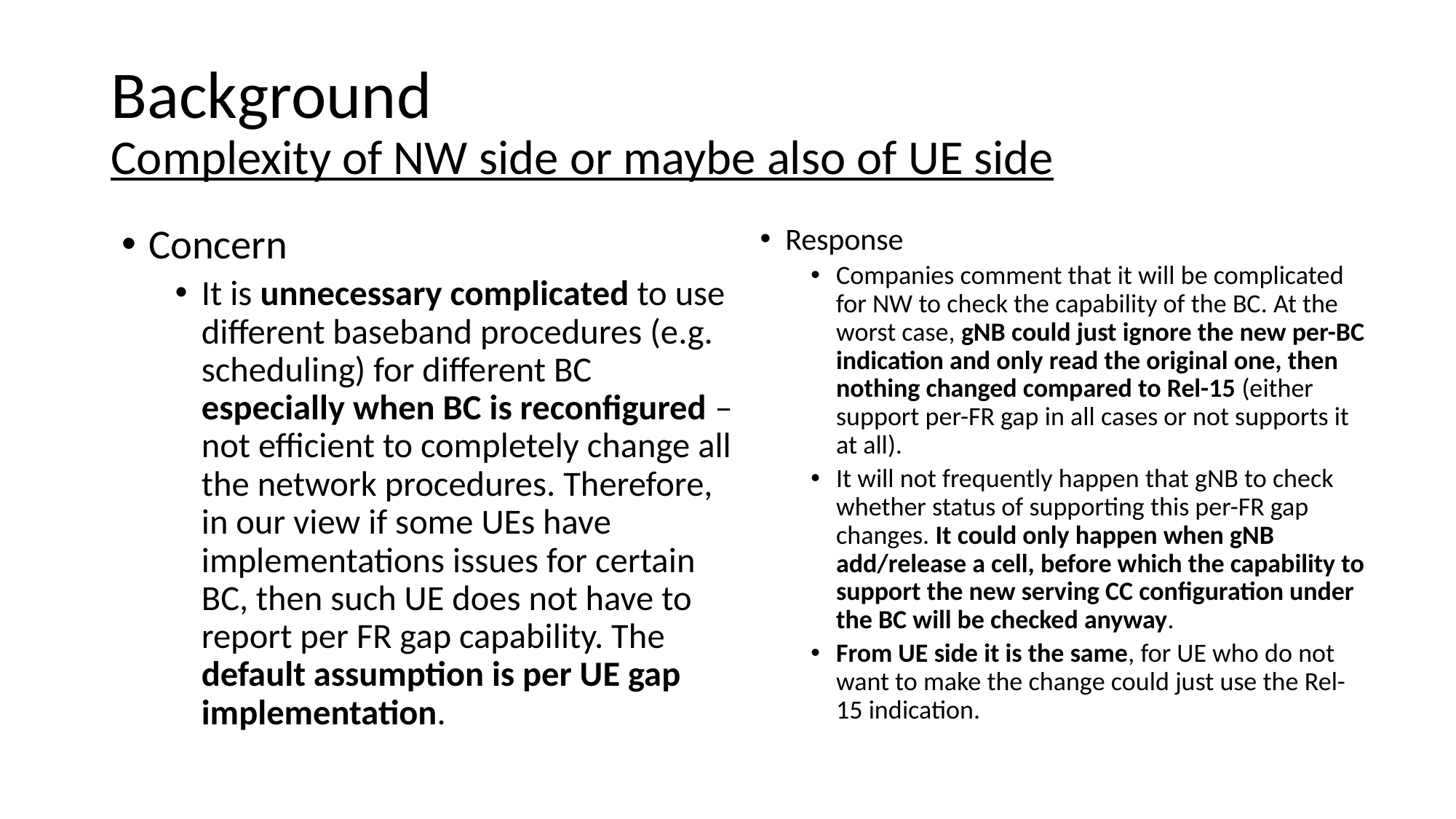

# Background Complexity of NW side or maybe also of UE side
Concern
It is unnecessary complicated to use different baseband procedures (e.g. scheduling) for different BC especially when BC is reconfigured – not efficient to completely change all the network procedures. Therefore, in our view if some UEs have implementations issues for certain BC, then such UE does not have to report per FR gap capability. The default assumption is per UE gap implementation.
Response
Companies comment that it will be complicated for NW to check the capability of the BC. At the worst case, gNB could just ignore the new per-BC indication and only read the original one, then nothing changed compared to Rel-15 (either support per-FR gap in all cases or not supports it at all).
It will not frequently happen that gNB to check whether status of supporting this per-FR gap changes. It could only happen when gNB add/release a cell, before which the capability to support the new serving CC configuration under the BC will be checked anyway.
From UE side it is the same, for UE who do not want to make the change could just use the Rel-15 indication.